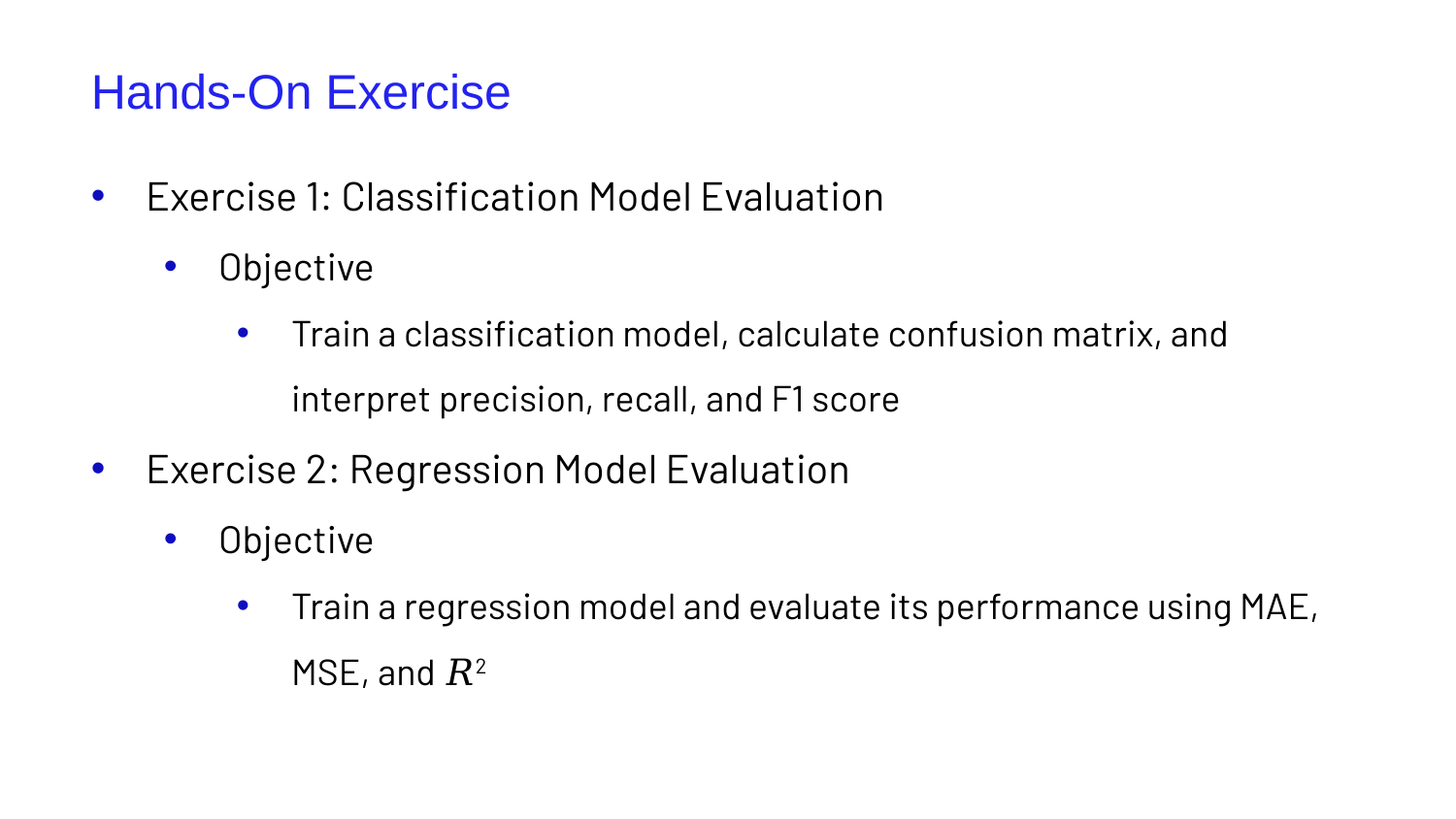

Hands-On Exercise
Exercise 1: Classification Model Evaluation
Objective
Train a classification model, calculate confusion matrix, and interpret precision, recall, and F1 score
Exercise 2: Regression Model Evaluation
Objective
Train a regression model and evaluate its performance using MAE, MSE, and 𝑅2